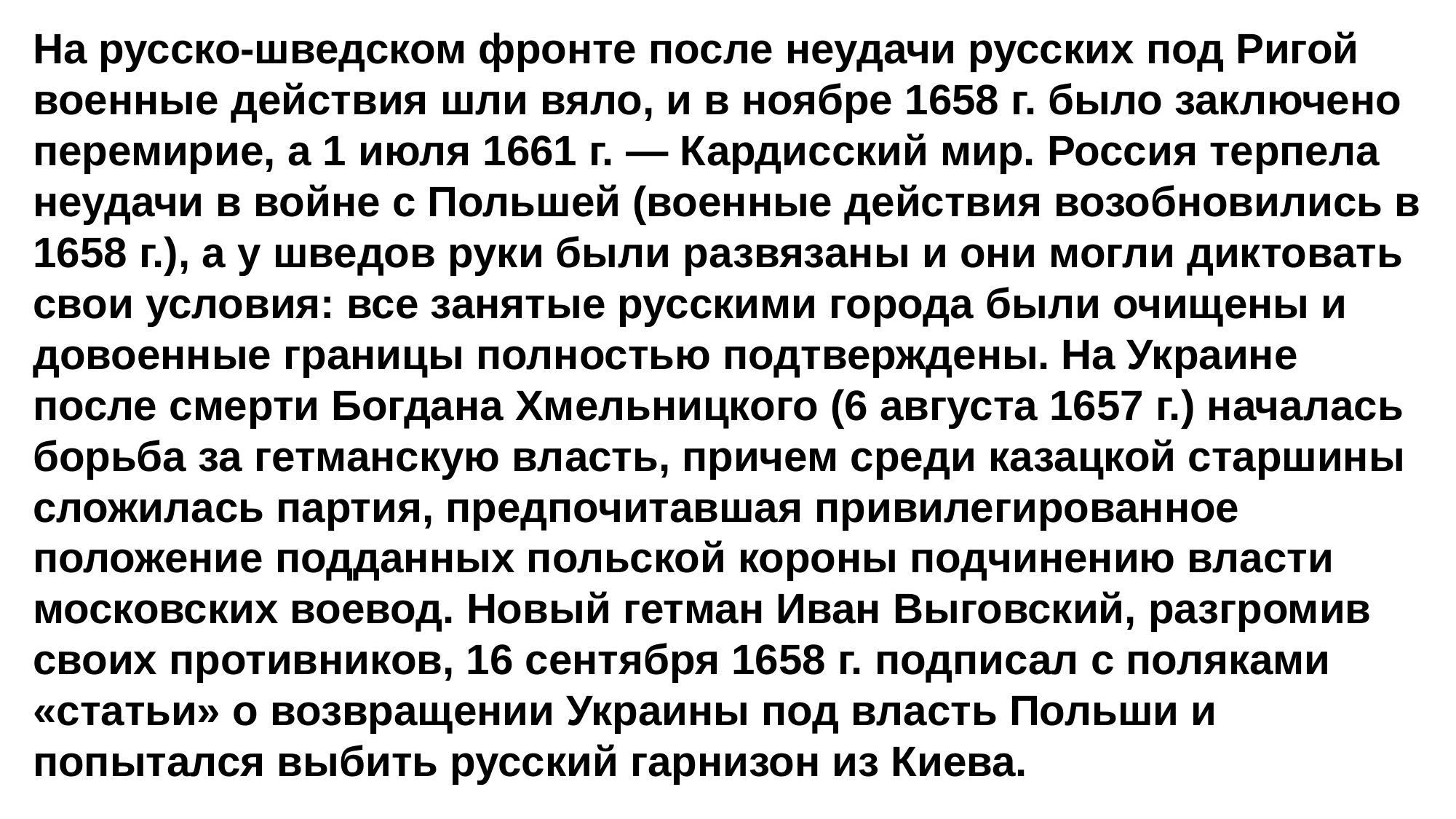

На русско-шведском фронте после неудачи русских под Ригой военные действия шли вяло, и в ноябре 1658 г. было заключено перемирие, а 1 июля 1661 г. — Кардисский мир. Россия терпела неудачи в войне с Польшей (военные действия возобновились в 1658 г.), а у шведов руки были развязаны и они могли диктовать свои условия: все занятые русскими города были очищены и довоенные границы полностью подтверждены. На Украине после смерти Богдана Хмельницкого (6 августа 1657 г.) началась борьба за гетманскую власть, причем среди казацкой старшины сложилась партия, предпочитавшая привилегированное положение подданных польской короны подчинению власти московских воевод. Новый гетман Иван Выговский, разгромив своих противников, 16 сентября 1658 г. подписал с поляками «статьи» о возвращении Украины под власть Польши и попытался выбить русский гарнизон из Киева.